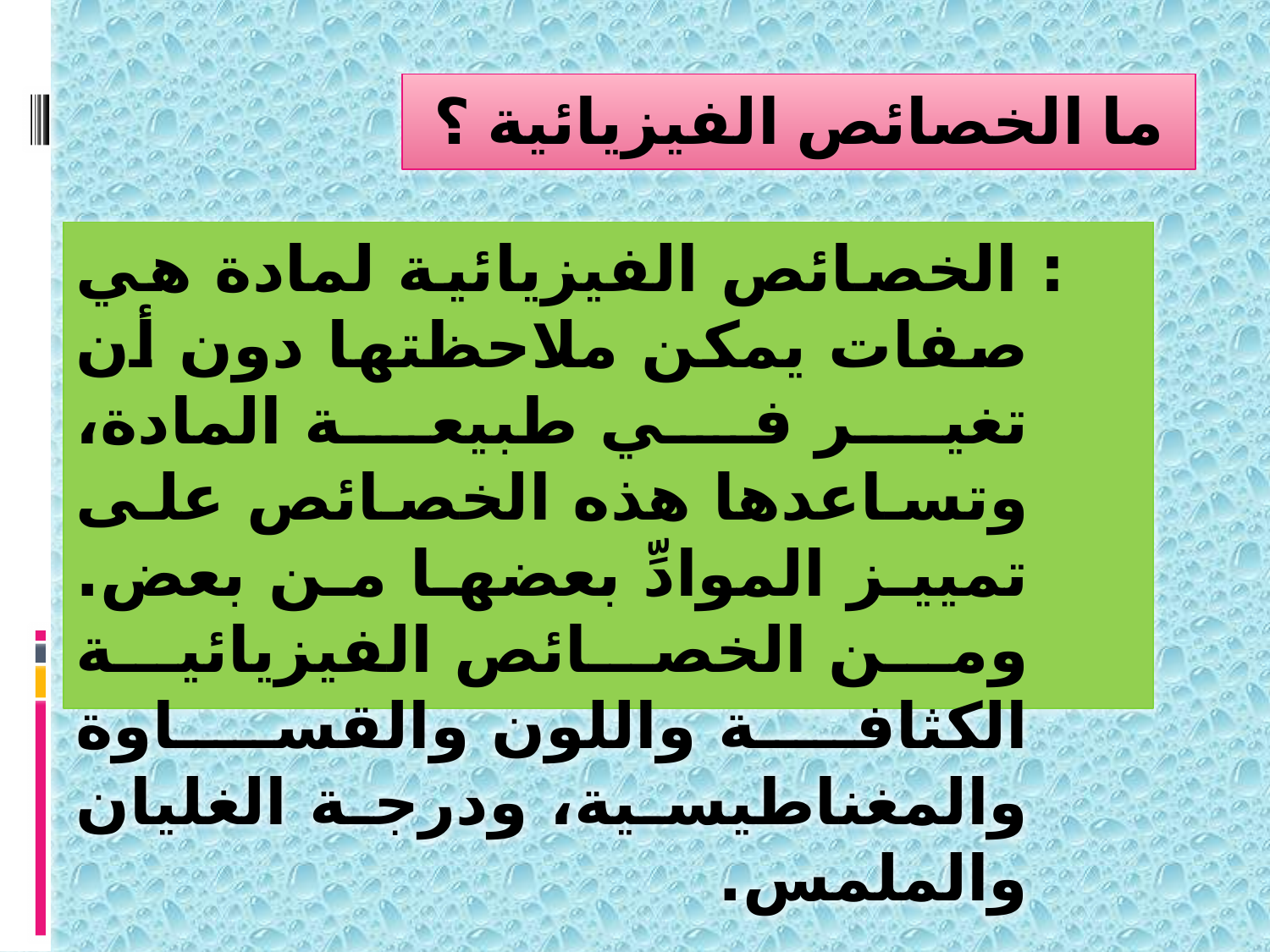

ما الخصائص الفيزيائية ؟
   : الخصائص الفيزيائية لمادة هي صفات يمكن ملاحظتها دون أن تغير في طبيعة المادة، وتساعدها هذه الخصائص على تمييز الموادِّ بعضها من بعض. ومن الخصائص الفيزيائية الكثافة واللون والقساوة والمغناطيسية، ودرجة الغليان والملمس.